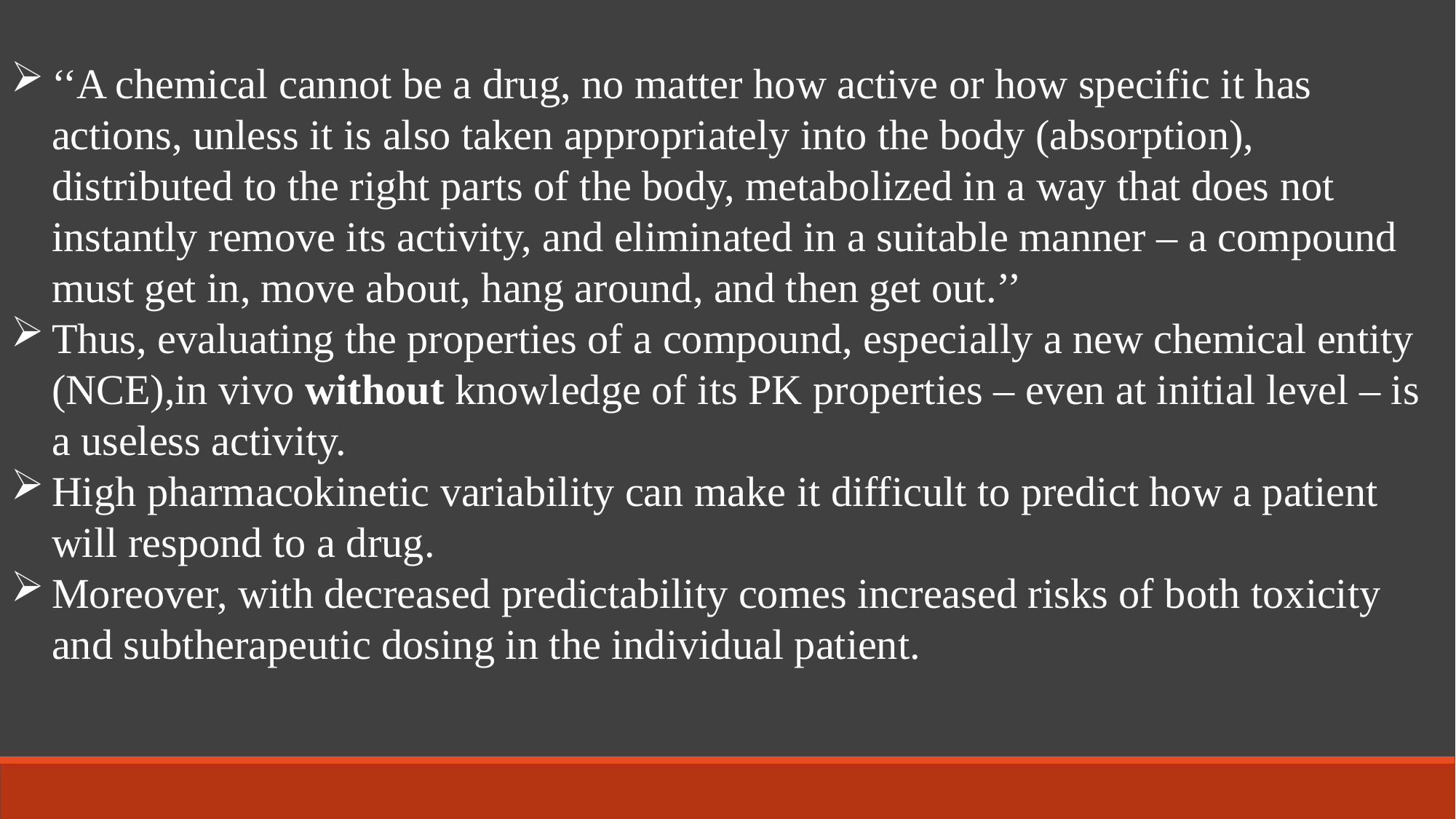

‘‘A chemical cannot be a drug, no matter how active or how specific it has actions, unless it is also taken appropriately into the body (absorption), distributed to the right parts of the body, metabolized in a way that does not instantly remove its activity, and eliminated in a suitable manner – a compound must get in, move about, hang around, and then get out.’’
Thus, evaluating the properties of a compound, especially a new chemical entity (NCE),in vivo without knowledge of its PK properties – even at initial level – is a useless activity.
High pharmacokinetic variability can make it difficult to predict how a patient will respond to a drug.
Moreover, with decreased predictability comes increased risks of both toxicity and subtherapeutic dosing in the individual patient.